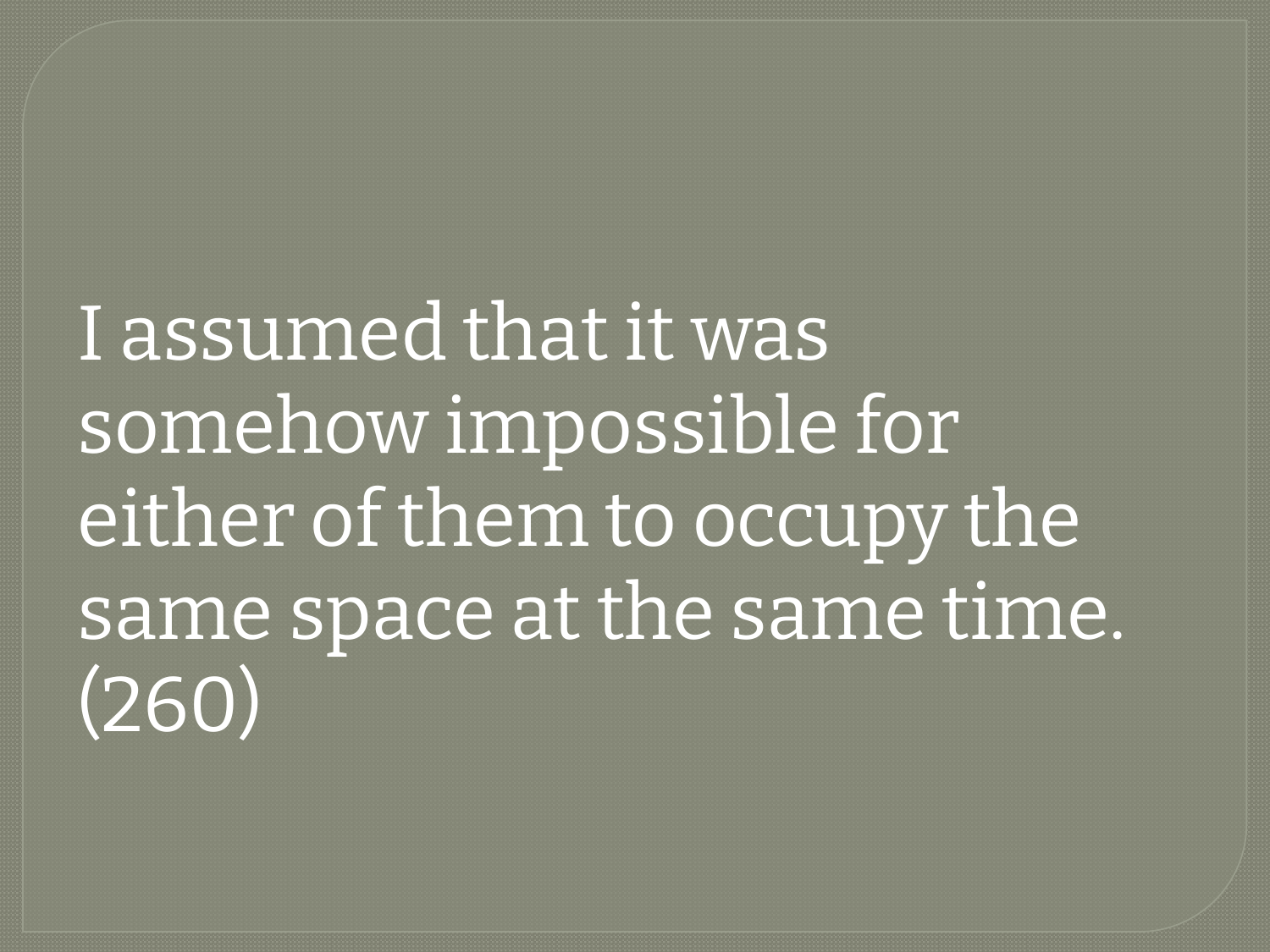

I assumed that it was somehow impossible for either of them to occupy the same space at the same time. (260)